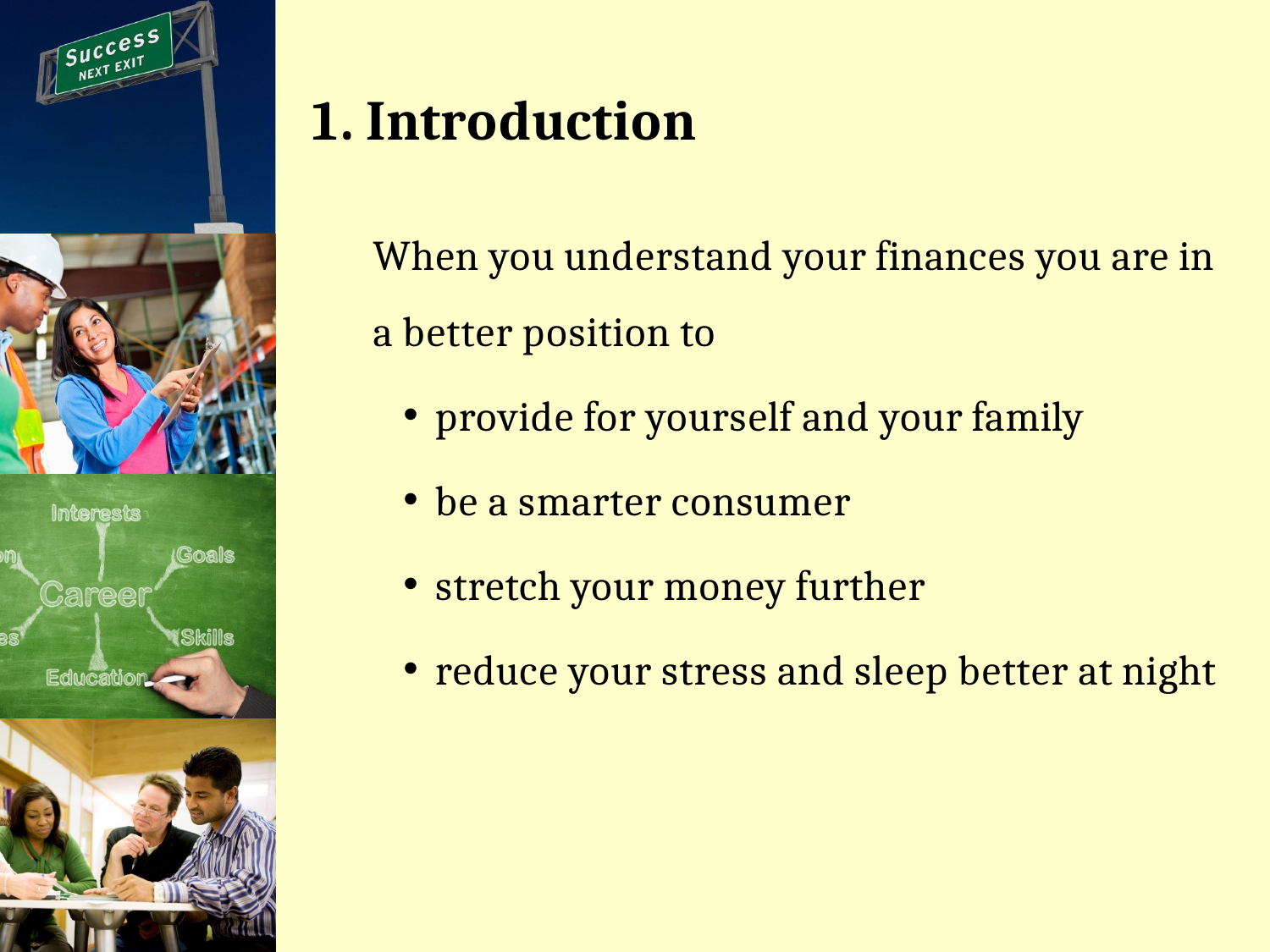

# 1. Introduction
When you understand your finances you are in a better position to
provide for yourself and your family
be a smarter consumer
stretch your money further
reduce your stress and sleep better at night